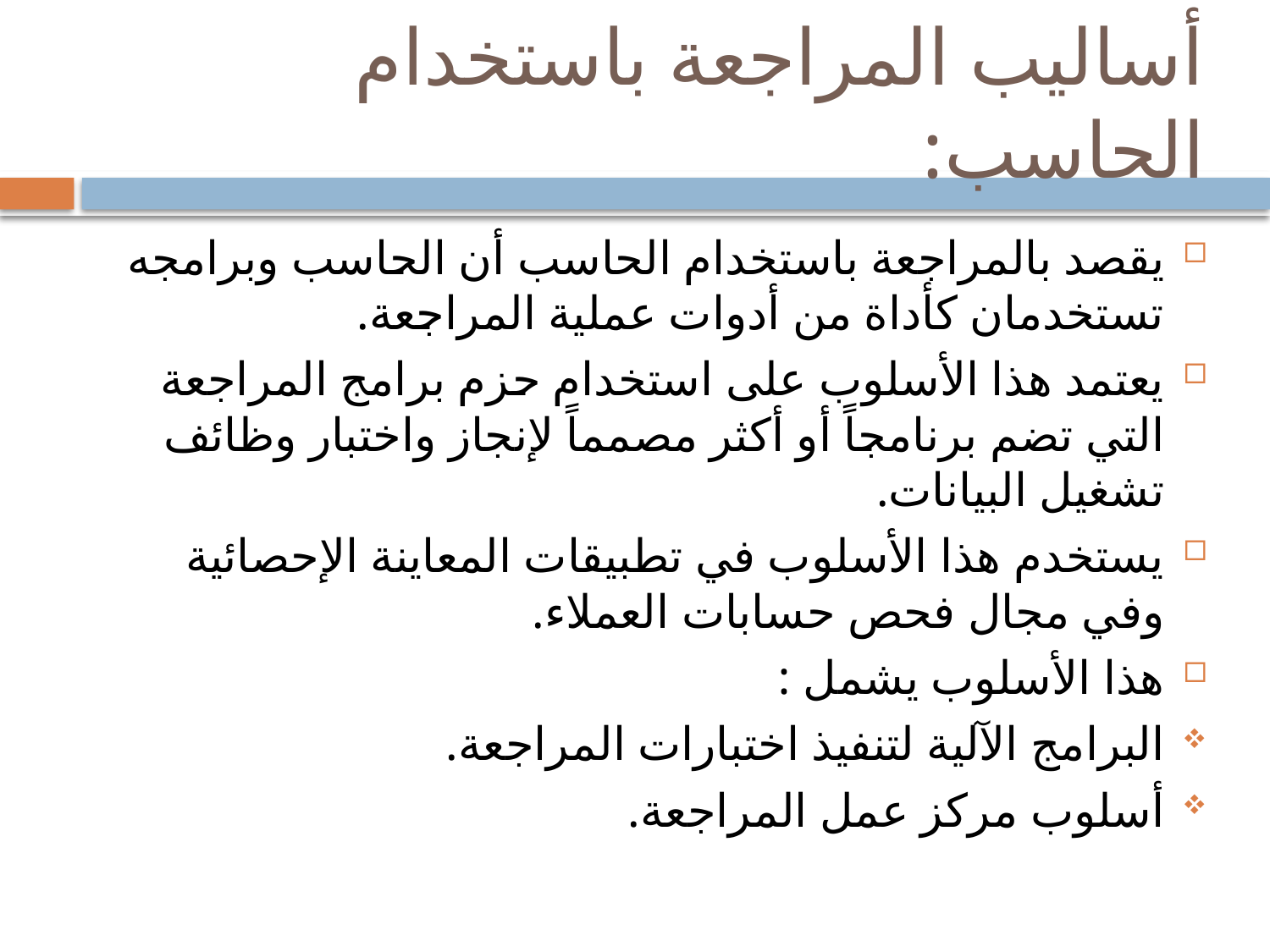

# أساليب المراجعة باستخدام الحاسب:
يقصد بالمراجعة باستخدام الحاسب أن الحاسب وبرامجه تستخدمان كأداة من أدوات عملية المراجعة.
يعتمد هذا الأسلوب على استخدام حزم برامج المراجعة التي تضم برنامجاً أو أكثر مصمماً لإنجاز واختبار وظائف تشغيل البيانات.
يستخدم هذا الأسلوب في تطبيقات المعاينة الإحصائية وفي مجال فحص حسابات العملاء.
هذا الأسلوب يشمل :
البرامج الآلية لتنفيذ اختبارات المراجعة.
أسلوب مركز عمل المراجعة.